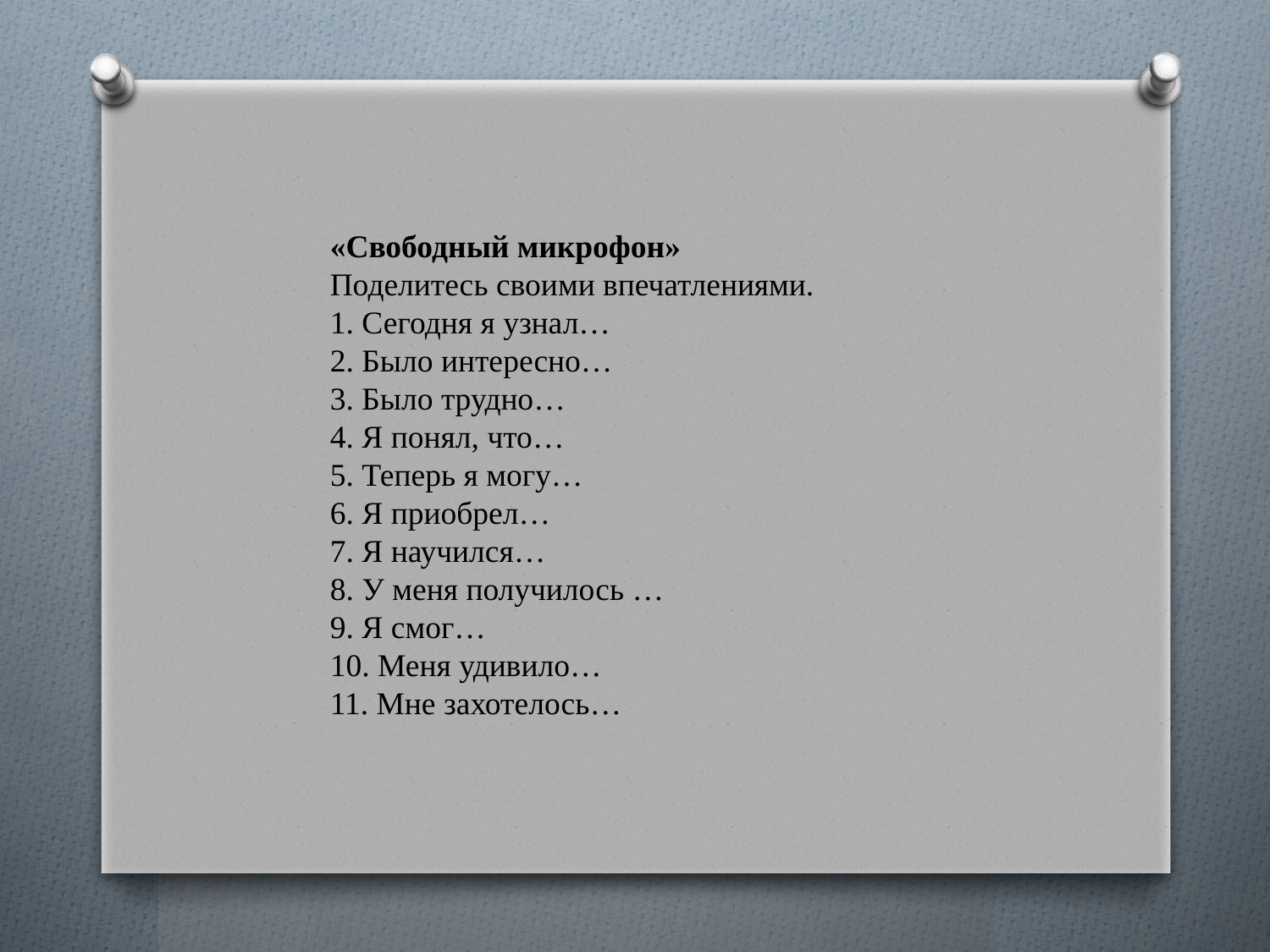

«Свободный микрофон»
Поделитесь своими впечатлениями.
1. Сегодня я узнал…
2. Было интересно…
3. Было трудно…
4. Я понял, что…
5. Теперь я могу…
6. Я приобрел…
7. Я научился…
8. У меня получилось …
9. Я смог…
10. Меня удивило…
11. Мне захотелось…